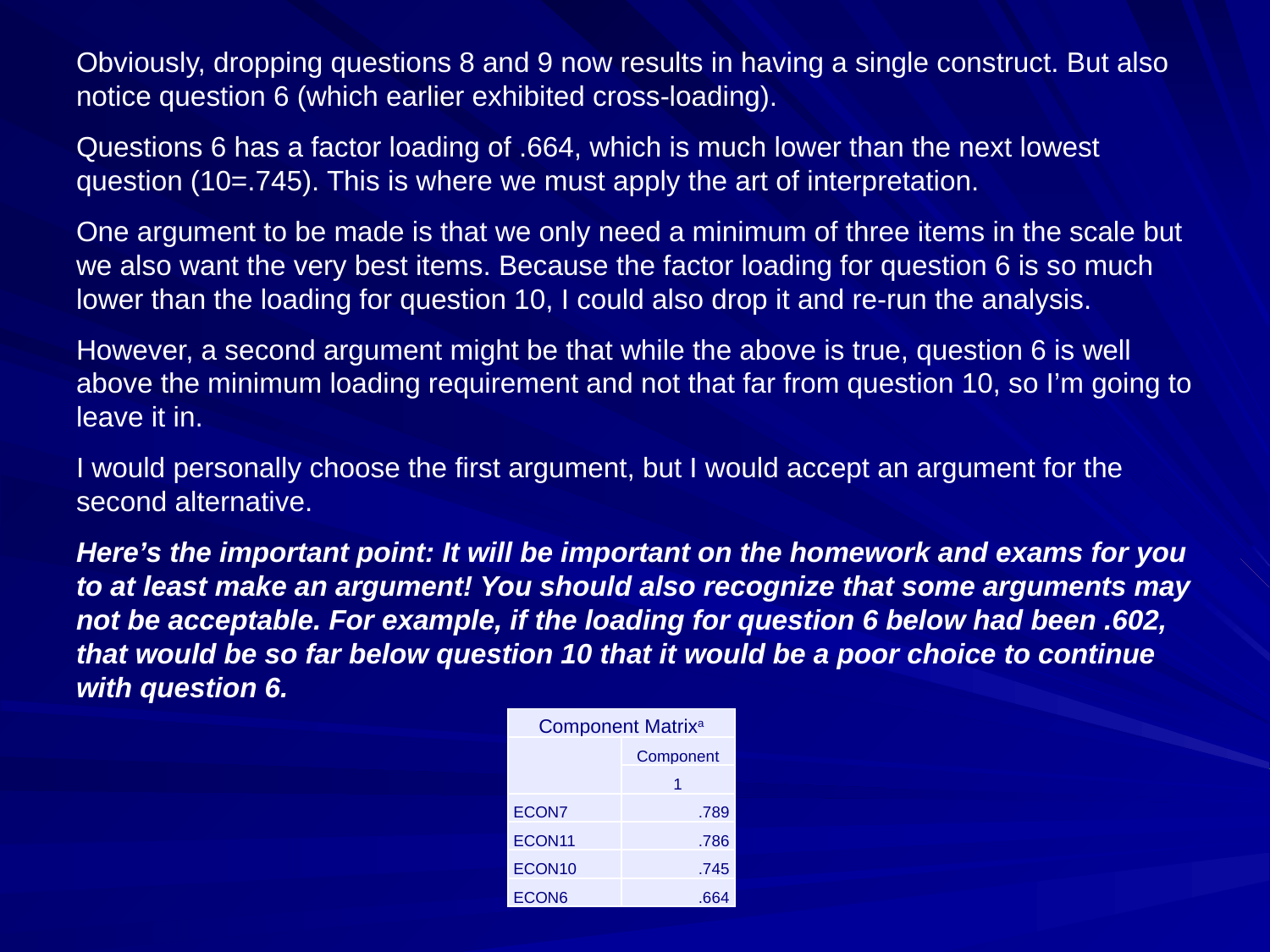

# Obviously, dropping questions 8 and 9 now results in having a single construct. But also notice question 6 (which earlier exhibited cross-loading). Questions 6 has a factor loading of .664, which is much lower than the next lowest question (10=.745). This is where we must apply the art of interpretation. One argument to be made is that we only need a minimum of three items in the scale but we also want the very best items. Because the factor loading for question 6 is so much lower than the loading for question 10, I could also drop it and re-run the analysis. However, a second argument might be that while the above is true, question 6 is well above the minimum loading requirement and not that far from question 10, so I’m going to leave it in. I would personally choose the first argument, but I would accept an argument for the second alternative. Here’s the important point: It will be important on the homework and exams for you to at least make an argument! You should also recognize that some arguments may not be acceptable. For example, if the loading for question 6 below had been .602, that would be so far below question 10 that it would be a poor choice to continue with question 6.

| Component Matrixa |  |
| --- | --- |
|  | Component |
|  | 1 |
| ECON7 | .789 |
| ECON11 | .786 |
| ECON10 | .745 |
| ECON6 | .664 |